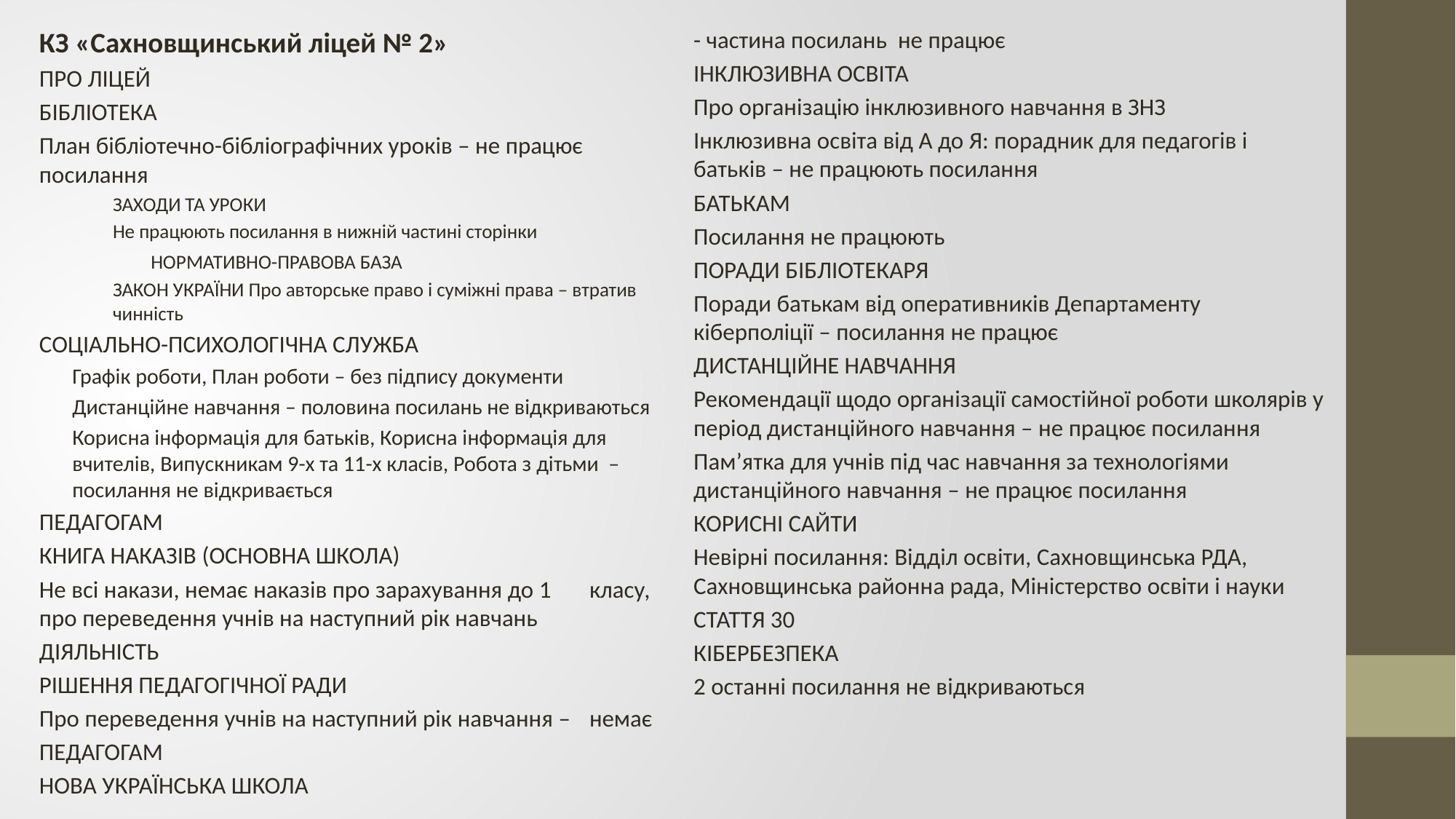

КЗ «Сахновщинський ліцей № 2»
ПРО ЛІЦЕЙ
	БІБЛІОТЕКА
	План бібліотечно-бібліографічних уроків – не працює посилання
ЗАХОДИ ТА УРОКИ
Не працюють посилання в нижній частині сторінки
 	НОРМАТИВНО-ПРАВОВА БАЗА
ЗАКОН УКРАЇНИ Про авторське право і суміжні права – втратив чинність
	СОЦІАЛЬНО-ПСИХОЛОГІЧНА СЛУЖБА
Графік роботи, План роботи – без підпису документи
Дистанційне навчання – половина посилань не відкриваються
Корисна інформація для батьків, Корисна інформація для вчителів, Випускникам 9-х та 11-х класів, Робота з дітьми  – посилання не відкривається
ПЕДАГОГАМ
	КНИГА НАКАЗІВ (ОСНОВНА ШКОЛА)
	Не всі накази, немає наказів про зарахування до 1 	класу, про переведення учнів на наступний рік навчань
ДІЯЛЬНІСТЬ
	РІШЕННЯ ПЕДАГОГІЧНОЇ РАДИ
	Про переведення учнів на наступний рік навчання – 	немає
ПЕДАГОГАМ
	НОВА УКРАЇНСЬКА ШКОЛА
	- частина посилань  не працює
	ІНКЛЮЗИВНА ОСВІТА
	Про організацію інклюзивного навчання в ЗНЗ
	Інклюзивна освіта від А до Я: порадник для педагогів і 	батьків – не працюють посилання
БАТЬКАМ
Посилання не працюють
	ПОРАДИ БІБЛІОТЕКАРЯ
	Поради батькам від оперативників Департаменту 	кіберполіції – посилання не працює
ДИСТАНЦІЙНЕ НАВЧАННЯ
Рекомендації щодо організації самостійної роботи школярів у період дистанційного навчання – не працює посилання
Пам’ятка для учнів під час навчання за технологіями дистанційного навчання – не працює посилання
КОРИСНІ САЙТИ
Невірні посилання: Відділ освіти, Сахновщинська РДА, Сахновщинська районна рада, Міністерство освіти і науки
СТАТТЯ 30
	КІБЕРБЕЗПЕКА
	2 останні посилання не відкриваються